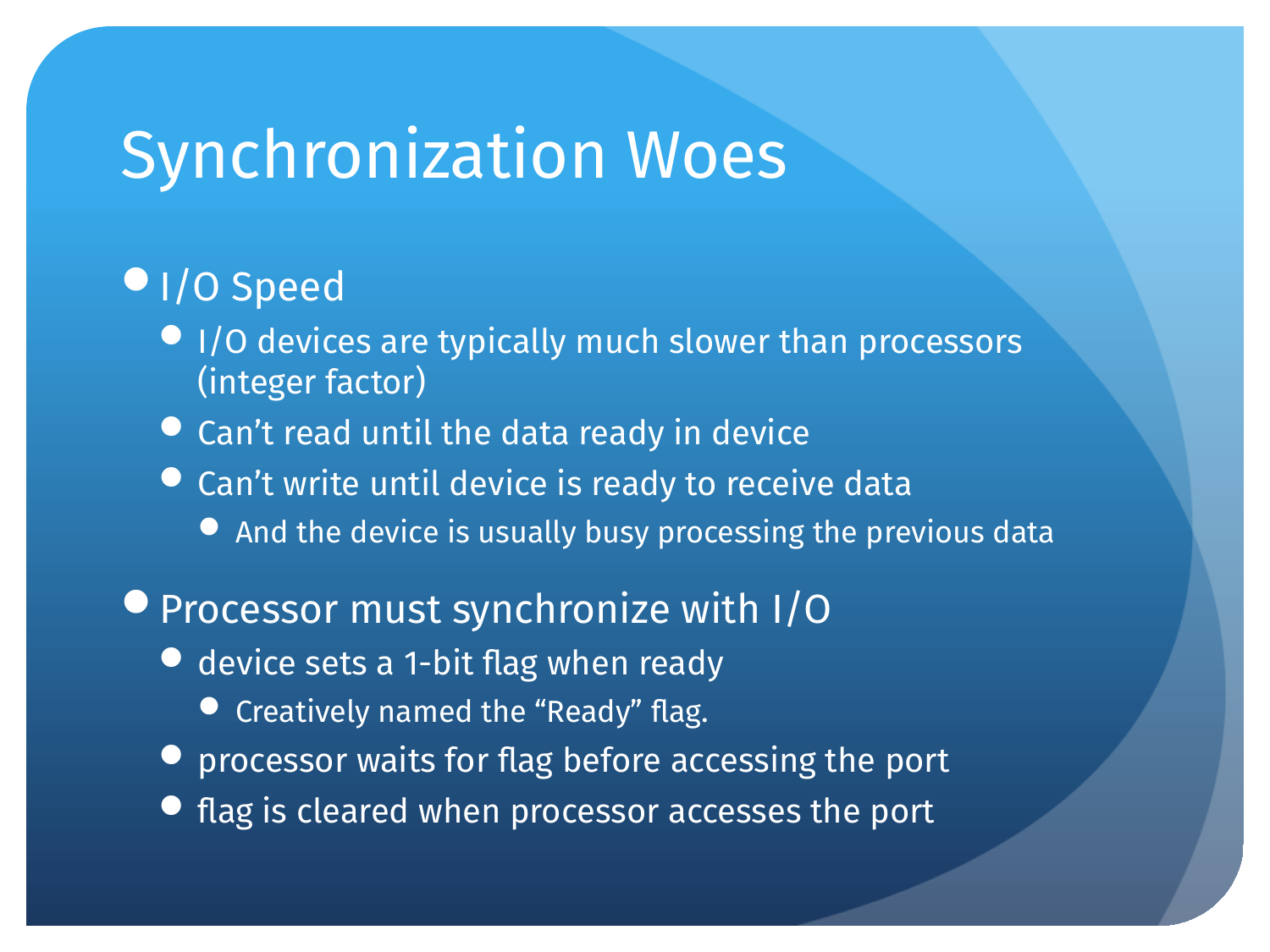

# Synchronization Woes
I/O Speed
I/O devices are typically much slower than processors (integer factor)
Can’t read until the data ready in device
Can’t write until device is ready to receive data
And the device is usually busy processing the previous data
Processor must synchronize with I/O
device sets a 1-bit flag when ready
Creatively named the “Ready” flag.
processor waits for flag before accessing the port
flag is cleared when processor accesses the port